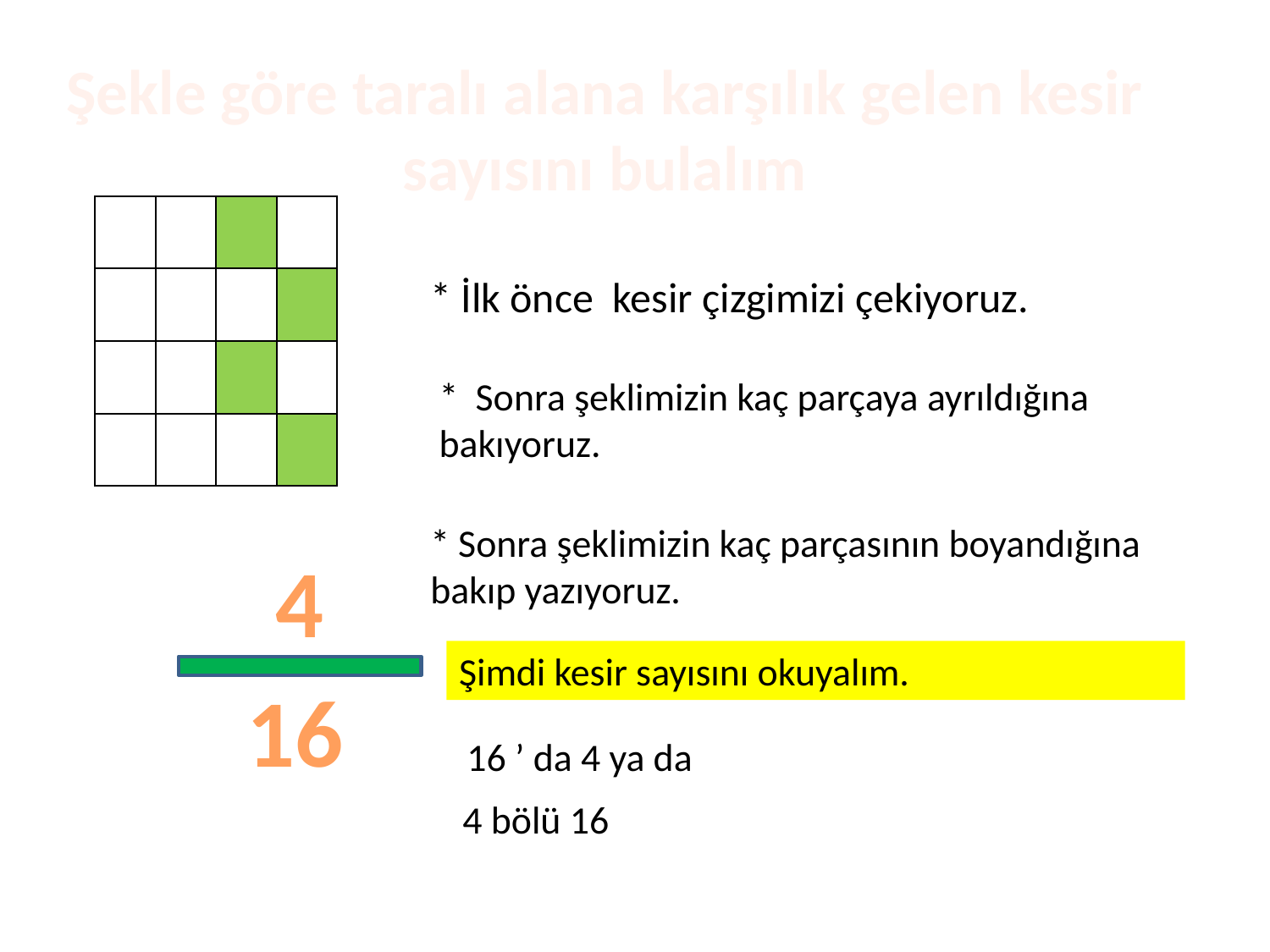

Şekle göre taralı alana karşılık gelen kesir sayısını bulalım
|  |  |  |  |
| --- | --- | --- | --- |
|  |  |  |  |
|  |  |  |  |
|  |  |  |  |
* İlk önce  kesir çizgimizi çekiyoruz.
*  Sonra şeklimizin kaç parçaya ayrıldığına bakıyoruz.
* Sonra şeklimizin kaç parçasının boyandığına bakıp yazıyoruz.
4

Şimdi kesir sayısını okuyalım.
16
16 ’ da 4 ya da
4 bölü 16